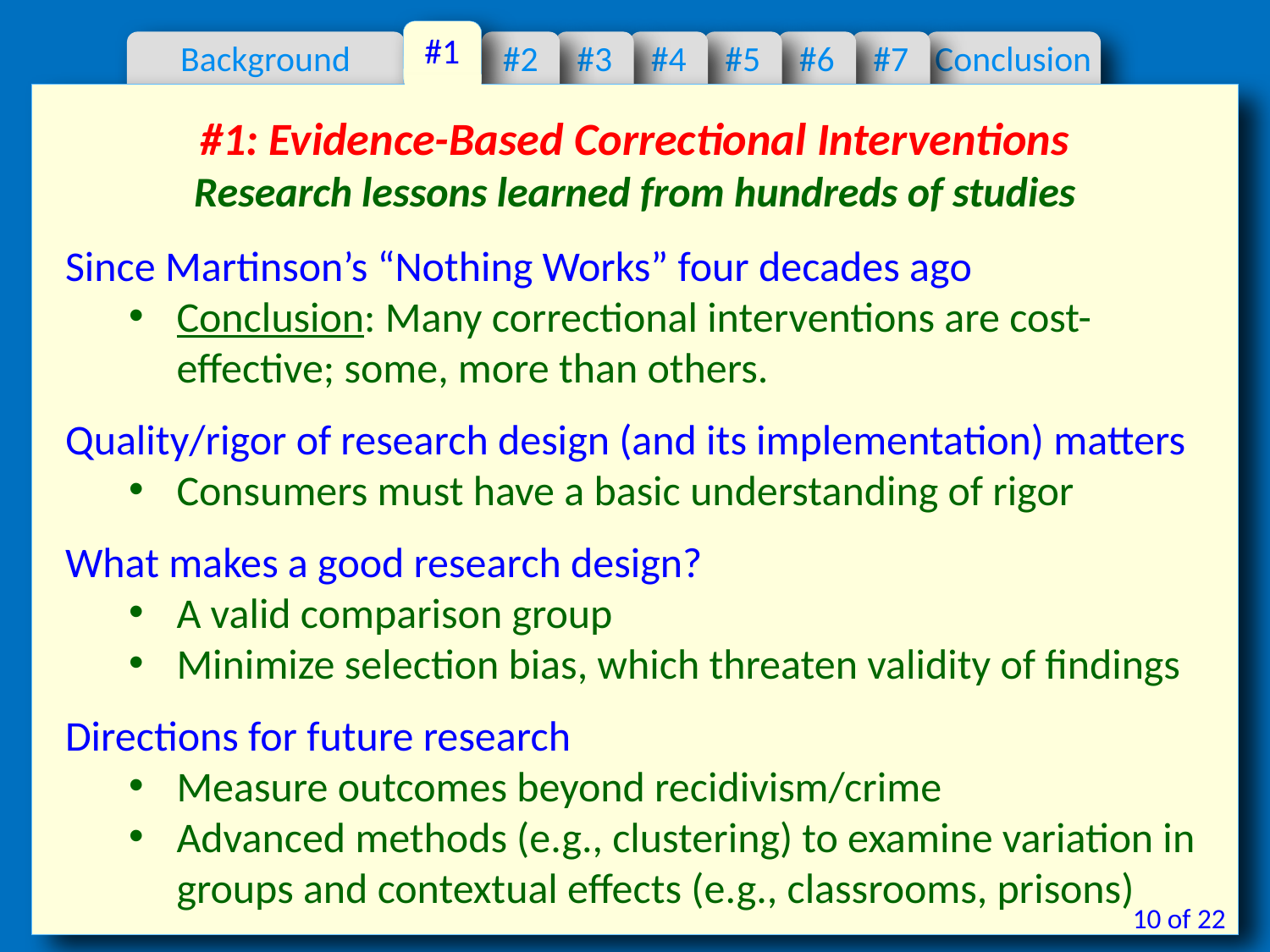

#1
#2
#3
#4
#5
#6
#7
Conclusion
Background

#1: Evidence-Based Correctional Interventions
Research lessons learned from hundreds of studies
Since Martinson’s “Nothing Works” four decades ago
Conclusion: Many correctional interventions are cost-effective; some, more than others.
Quality/rigor of research design (and its implementation) matters
Consumers must have a basic understanding of rigor
What makes a good research design?
A valid comparison group
Minimize selection bias, which threaten validity of findings
Directions for future research
Measure outcomes beyond recidivism/crime
Advanced methods (e.g., clustering) to examine variation in groups and contextual effects (e.g., classrooms, prisons)

10 of 22